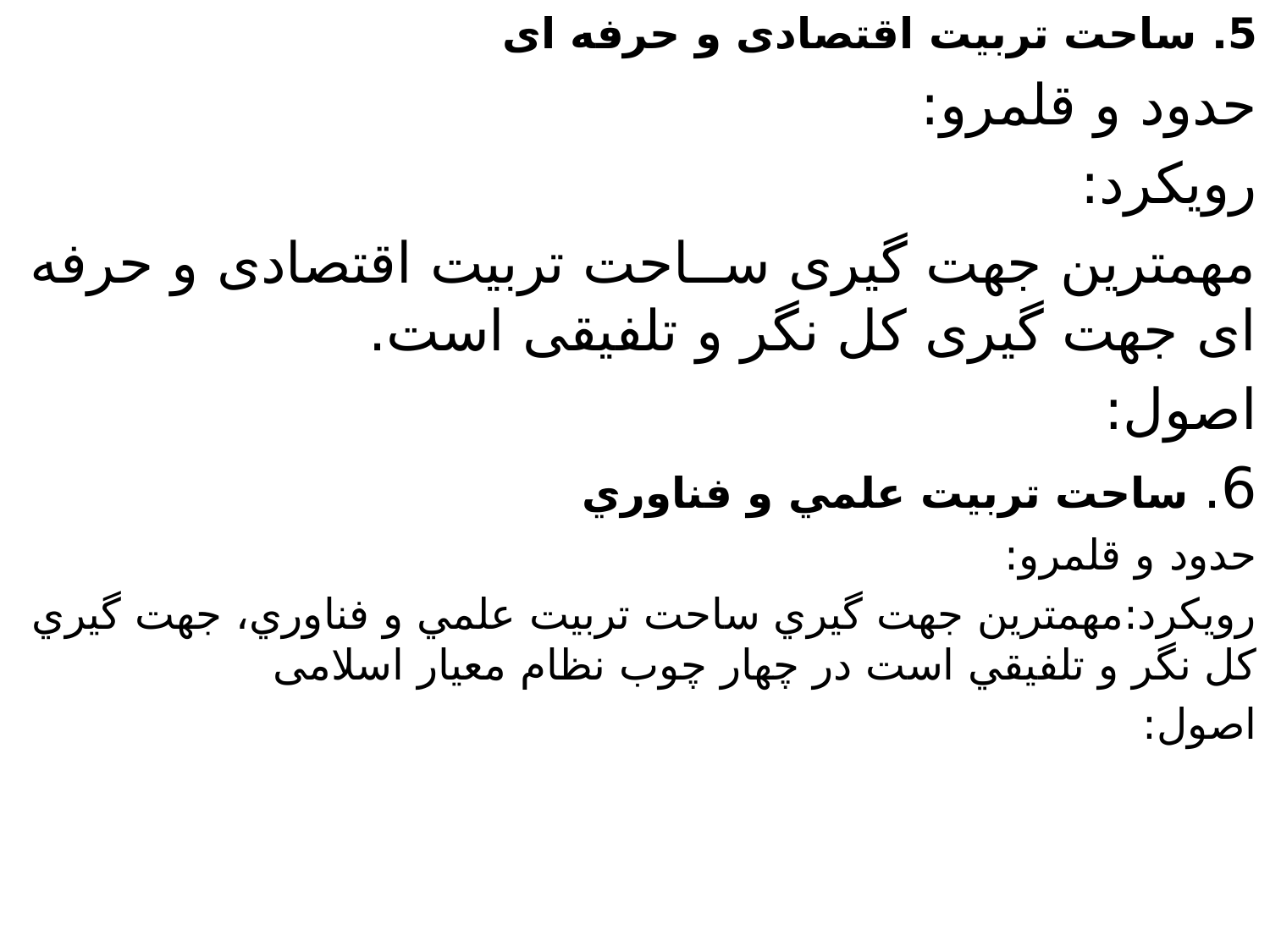

5. ساحت تربيت اقتصادی و حرفه ای
حدود و قلمرو:
رویکرد:
مهمترين جهت گيری ســاحت تربيت اقتصادی و حرفه ای جهت گيری کل نگر و تلفيقی است.
اصول:
6. ساحت تربيت علمي و فناوري
حدود و قلمرو:
رویکرد:مهمترين جهت گيري ساحت تربيت علمي و فناوري، جهت گيري کل نگر و تلفيقي است در چهار چوب نظام معیار اسلامی
اصول: